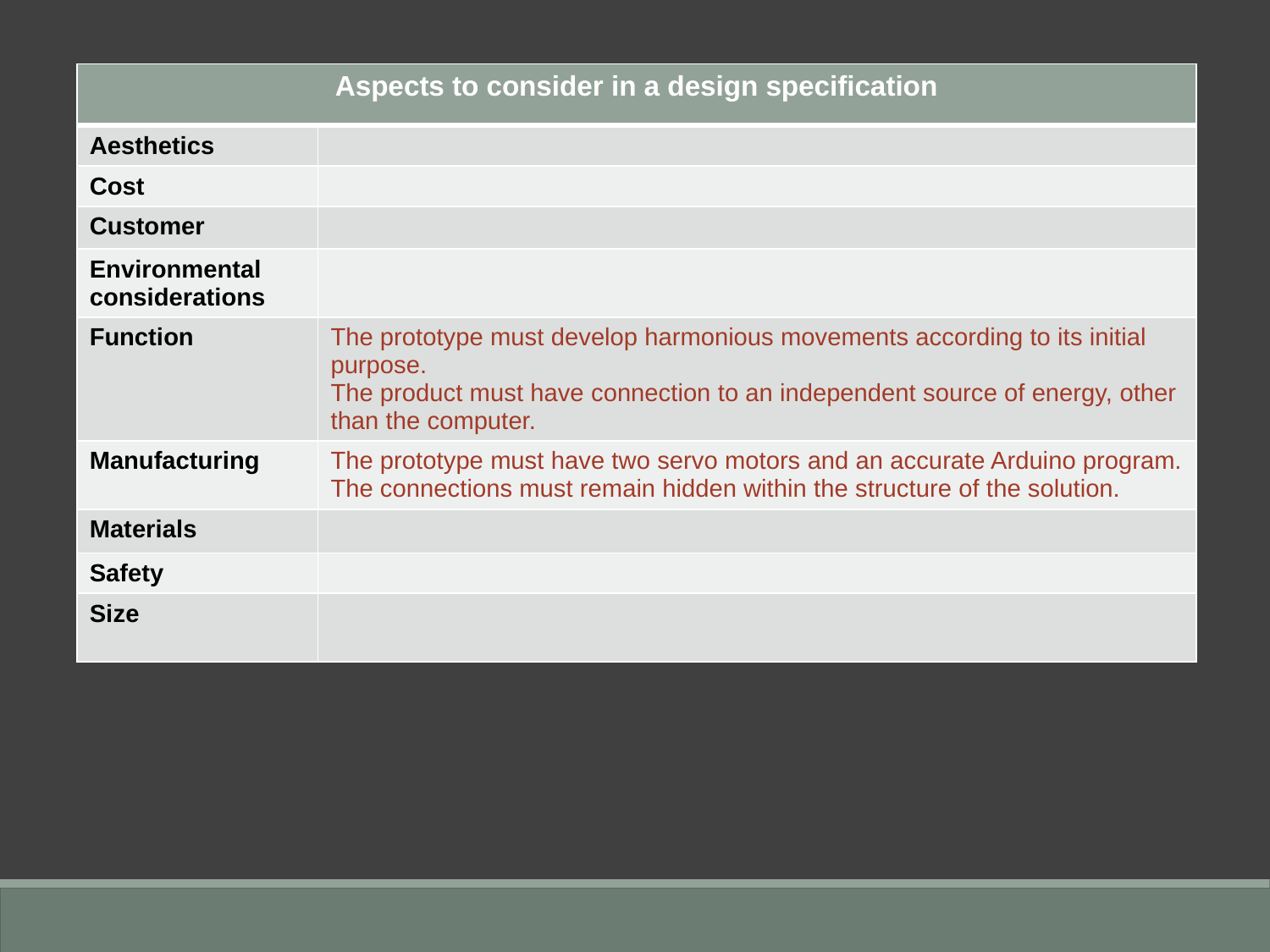

| Aspects to consider in a design specification |  |
| --- | --- |
| Aesthetics |  |
| Cost |  |
| Customer |  |
| Environmental considerations |  |
| Function | The prototype must develop harmonious movements according to its initial purpose. The product must have connection to an independent source of energy, other than the computer. |
| Manufacturing | The prototype must have two servo motors and an accurate Arduino program. The connections must remain hidden within the structure of the solution. |
| Materials |  |
| Safety |  |
| Size |  |